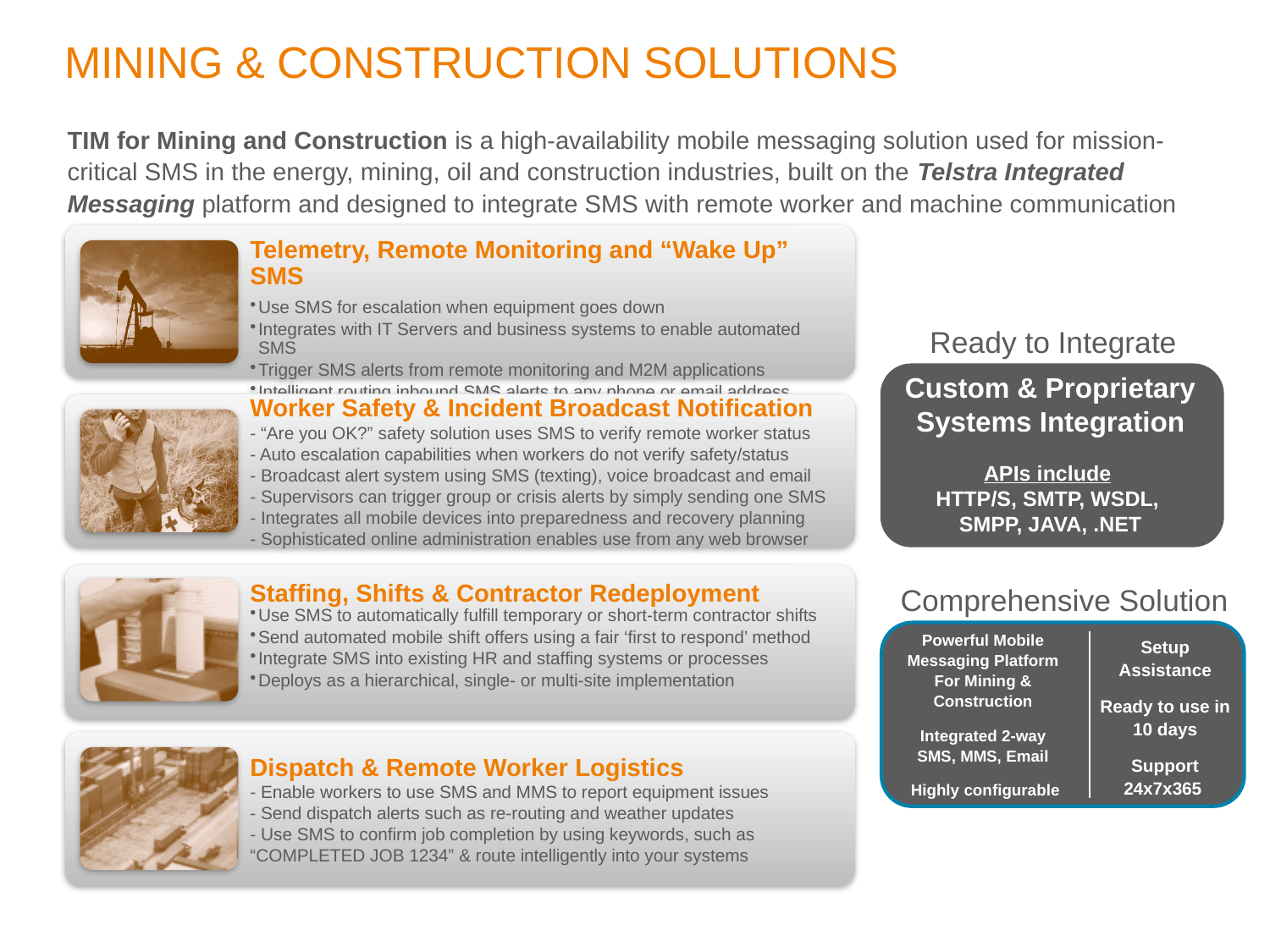

# Mining & Construction Solutions

TIM for Mining and Construction is a high-availability mobile messaging solution used for mission-critical SMS in the energy, mining, oil and construction industries, built on the Telstra Integrated Messaging platform and designed to integrate SMS with remote worker and machine communication
Telemetry, Remote Monitoring and “Wake Up” SMS
Use SMS for escalation when equipment goes down
Integrates with IT Servers and business systems to enable automated SMS
Trigger SMS alerts from remote monitoring and M2M applications
Intelligent routing inbound SMS alerts to any phone or email address
“Wake Up” SMS for M2M remote monitoring solutions using data channels
Worker Safety & Incident Broadcast Notification
- “Are you OK?” safety solution uses SMS to verify remote worker status
- Auto escalation capabilities when workers do not verify safety/status
- Broadcast alert system using SMS (texting), voice broadcast and email
- Supervisors can trigger group or crisis alerts by simply sending one SMS
- Integrates all mobile devices into preparedness and recovery planning
- Sophisticated online administration enables use from any web browser
Staffing, Shifts & Contractor Redeployment
Use SMS to automatically fulfill temporary or short-term contractor shifts
Send automated mobile shift offers using a fair ‘first to respond’ method
Integrate SMS into existing HR and staffing systems or processes
Deploys as a hierarchical, single- or multi-site implementation
Dispatch & Remote Worker Logistics
- Enable workers to use SMS and MMS to report equipment issues
- Send dispatch alerts such as re-routing and weather updates
- Use SMS to confirm job completion by using keywords, such as “COMPLETED JOB 1234” & route intelligently into your systems
Ready to Integrate

Custom & Proprietary Systems Integration

APIs include
HTTP/S, SMTP, WSDL,
SMPP, JAVA, .NET
Comprehensive Solution
Powerful Mobile Messaging Platform
For Mining & Construction
Integrated 2-way
SMS, MMS, Email
 Highly configurable

Setup Assistance
Ready to use in 10 days
Support
24x7x365